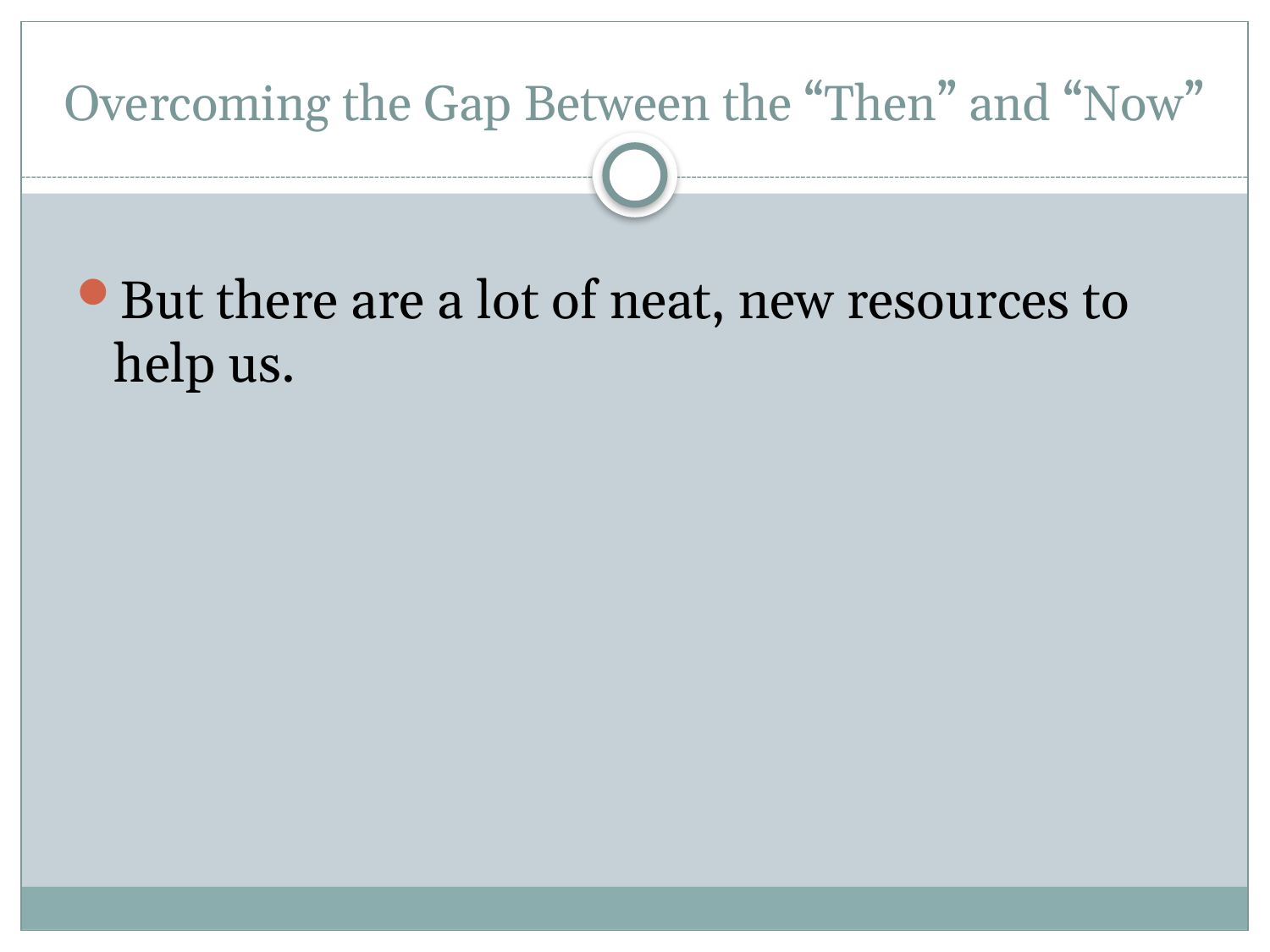

# Overcoming the Gap Between the “Then” and “Now”
But there are a lot of neat, new resources to help us.